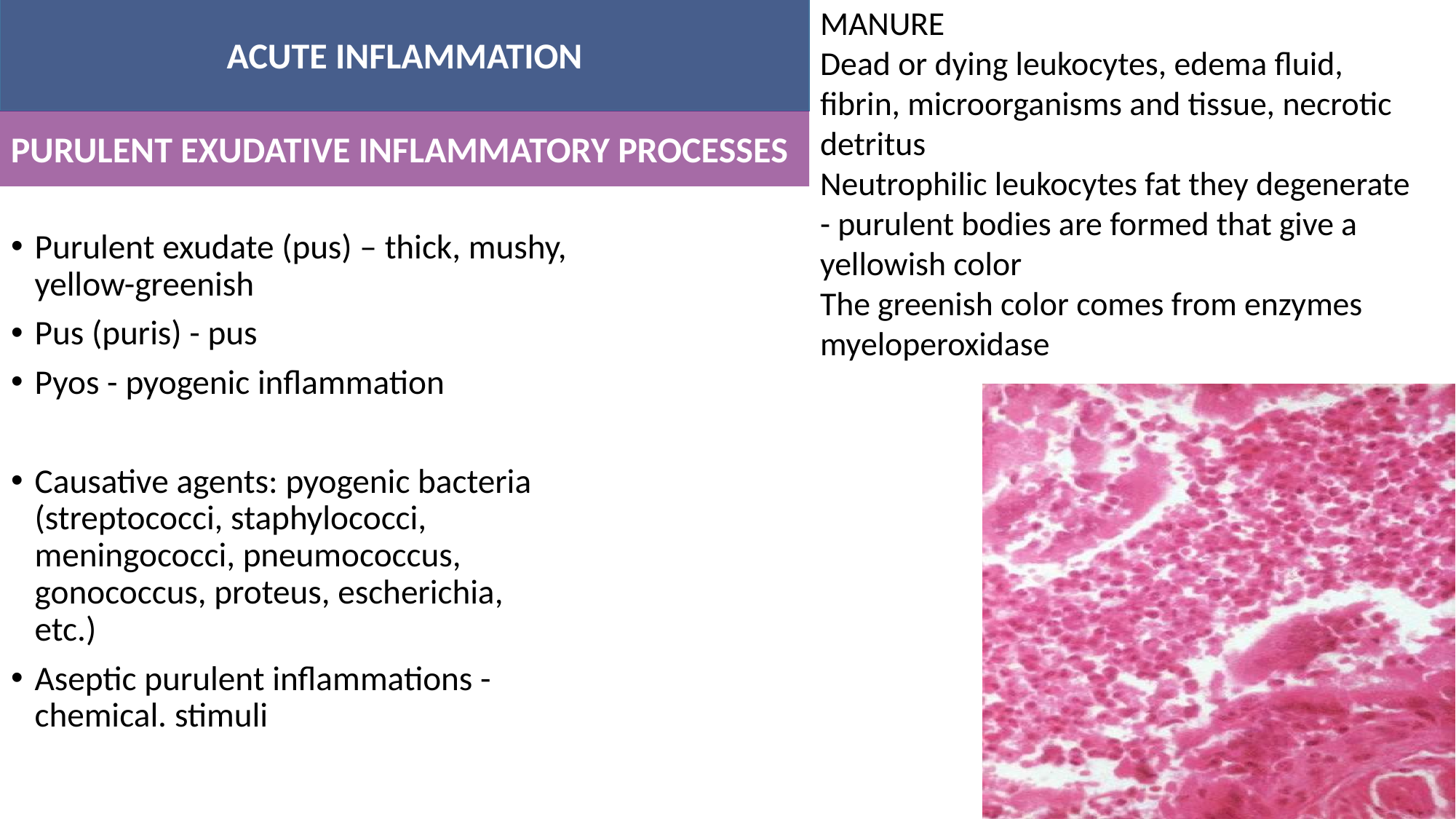

MANURE
Dead or dying leukocytes, edema fluid, fibrin, microorganisms and tissue, necrotic detritus
Neutrophilic leukocytes fat they degenerate - purulent bodies are formed that give a yellowish color
The greenish color comes from enzymes
myeloperoxidase
ACUTE INFLAMMATION
#
PURULENT EXUDATIVE INFLAMMATORY PROCESSES
Purulent exudate (pus) – thick, mushy, yellow-greenish
Pus (puris) - pus
Pyos - pyogenic inflammation

Causative agents: pyogenic bacteria (streptococci, staphylococci, meningococci, pneumococcus, gonococcus, proteus, escherichia, etc.)
Aseptic purulent inflammations - chemical. stimuli